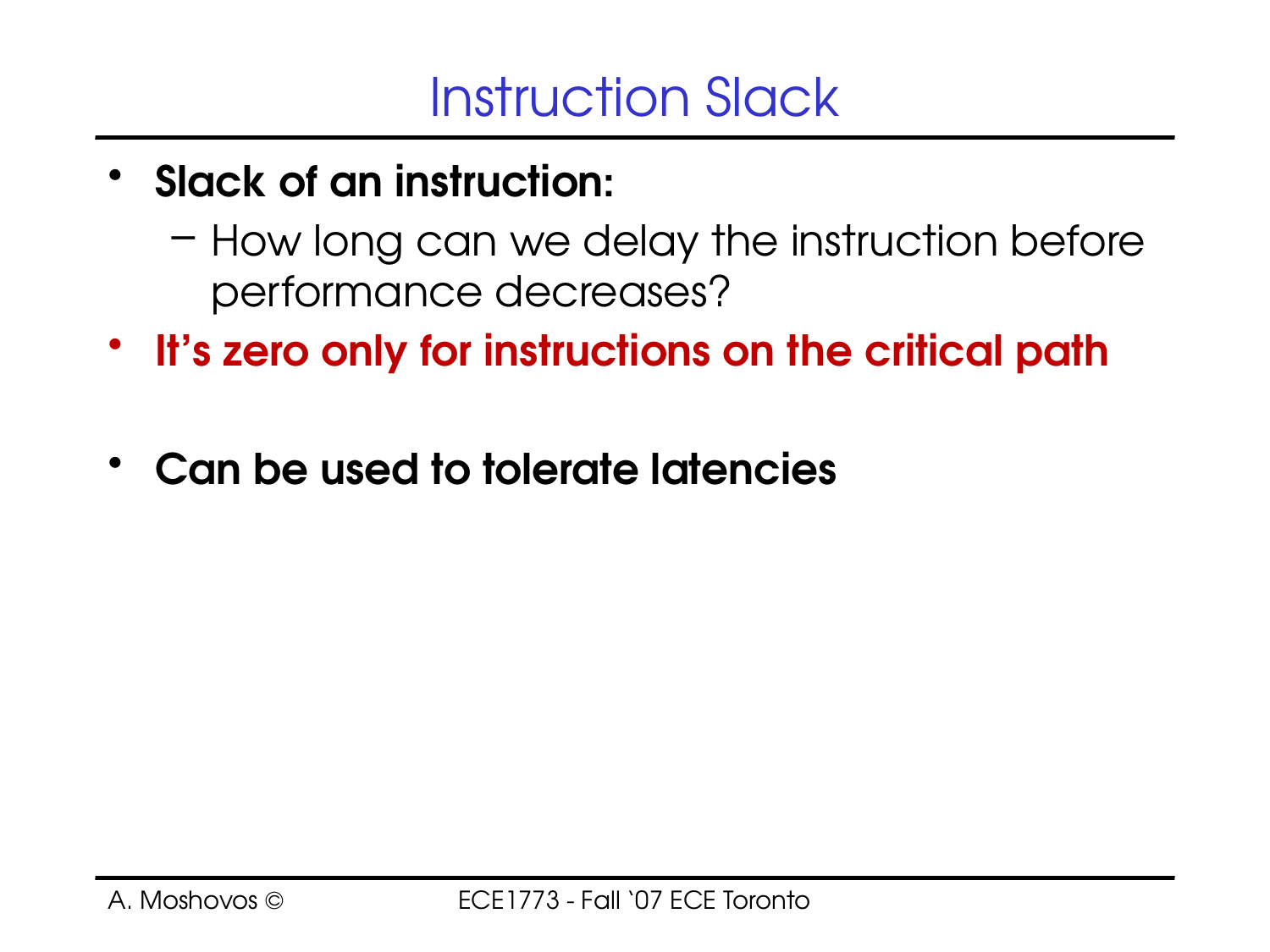

# Instruction Slack
Slack of an instruction:
How long can we delay the instruction before performance decreases?
It’s zero only for instructions on the critical path

Can be used to tolerate latencies

A. Moshovos ©
ECE1773 - Fall ‘07 ECE Toronto